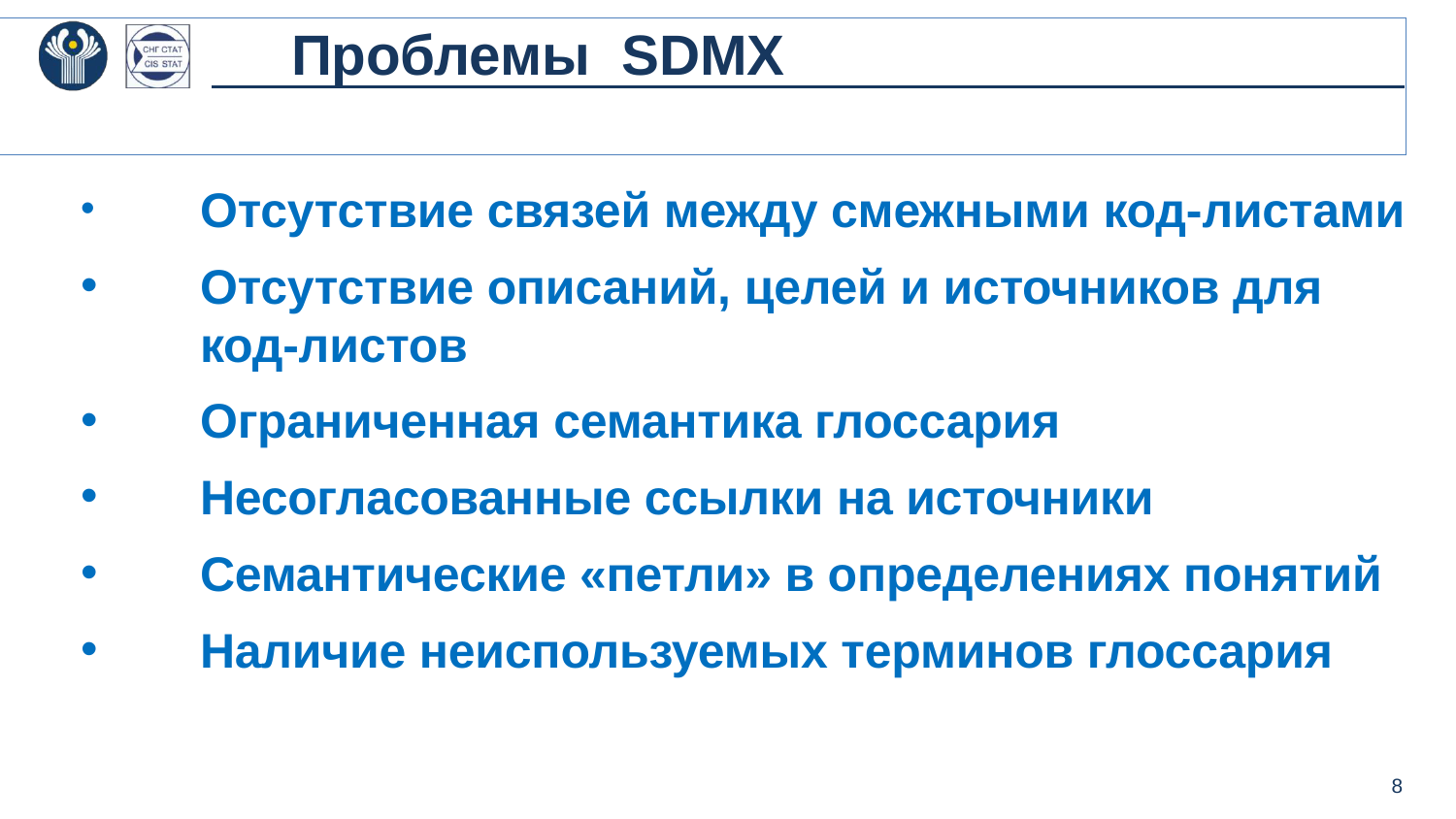

# Проблемы  SDMX

	Отсутствие связей между смежными код-листами
	Отсутствие описаний, целей и источников для 	код-листов
	Ограниченная семантика глоссария
	Несогласованные ссылки на источники
	Семантические «петли» в определениях понятий
	Наличие неиспользуемых терминов глоссария
8